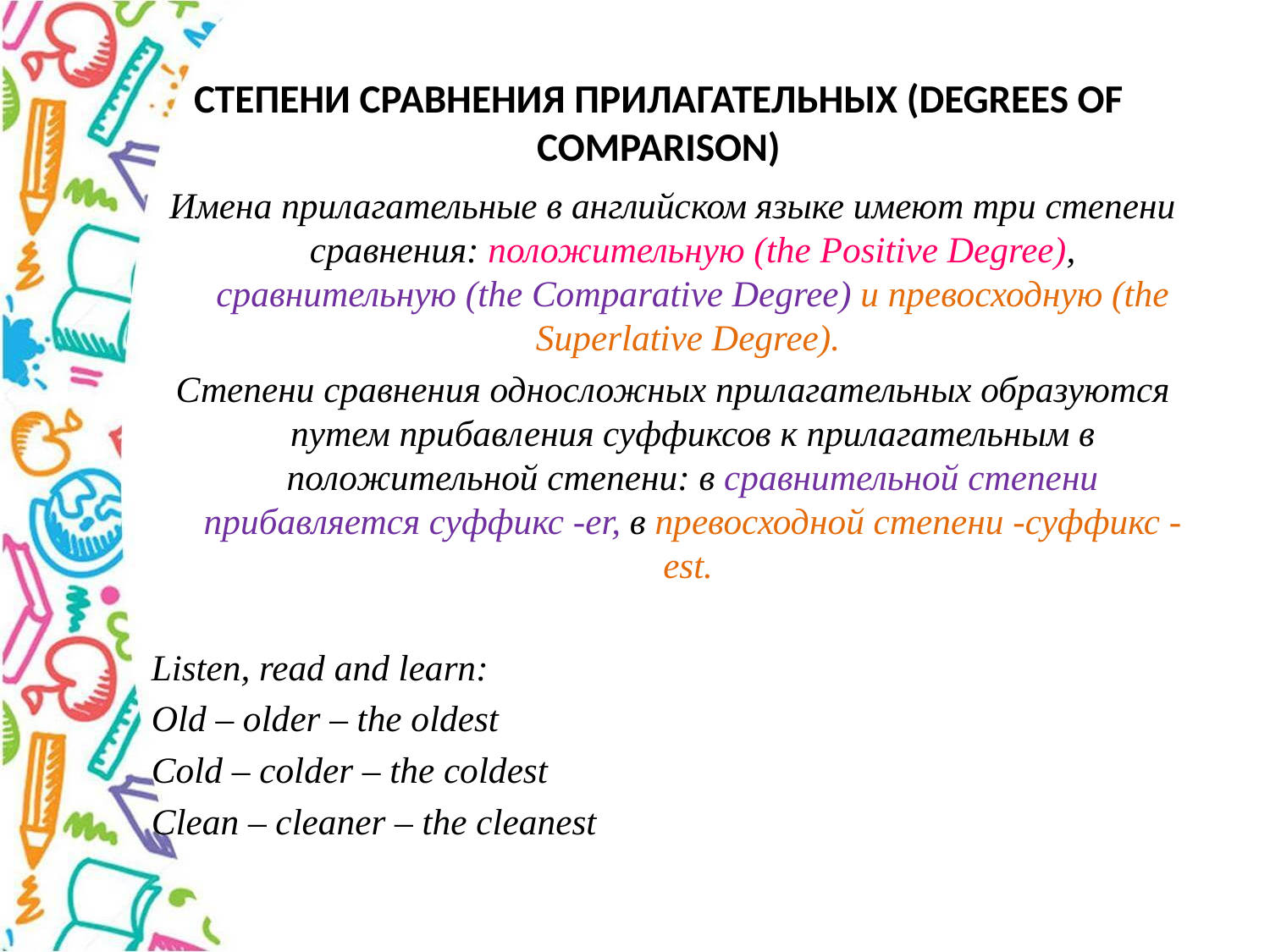

# СТЕПЕНИ СРАВНЕНИЯ ПРИЛАГАТЕЛЬНЫХ (DEGREES OF COMPARISON)
Имена прилагательные в английском языке имеют три степени сравнения: положительную (the Positive Degree), сравнительную (the Comparative Degree) и превосходную (the Superlative Degree).
Степени сравнения односложных прилагательных образуются путем прибавления суффиксов к прилагательным в положительной степени: в сравнительной степени прибавляется суффикс -еr, в превосходной степени -суффикс -est.

Listen, read and learn:
Old – older – the oldest
Cold – colder – the coldest
Clean – cleaner – the cleanest